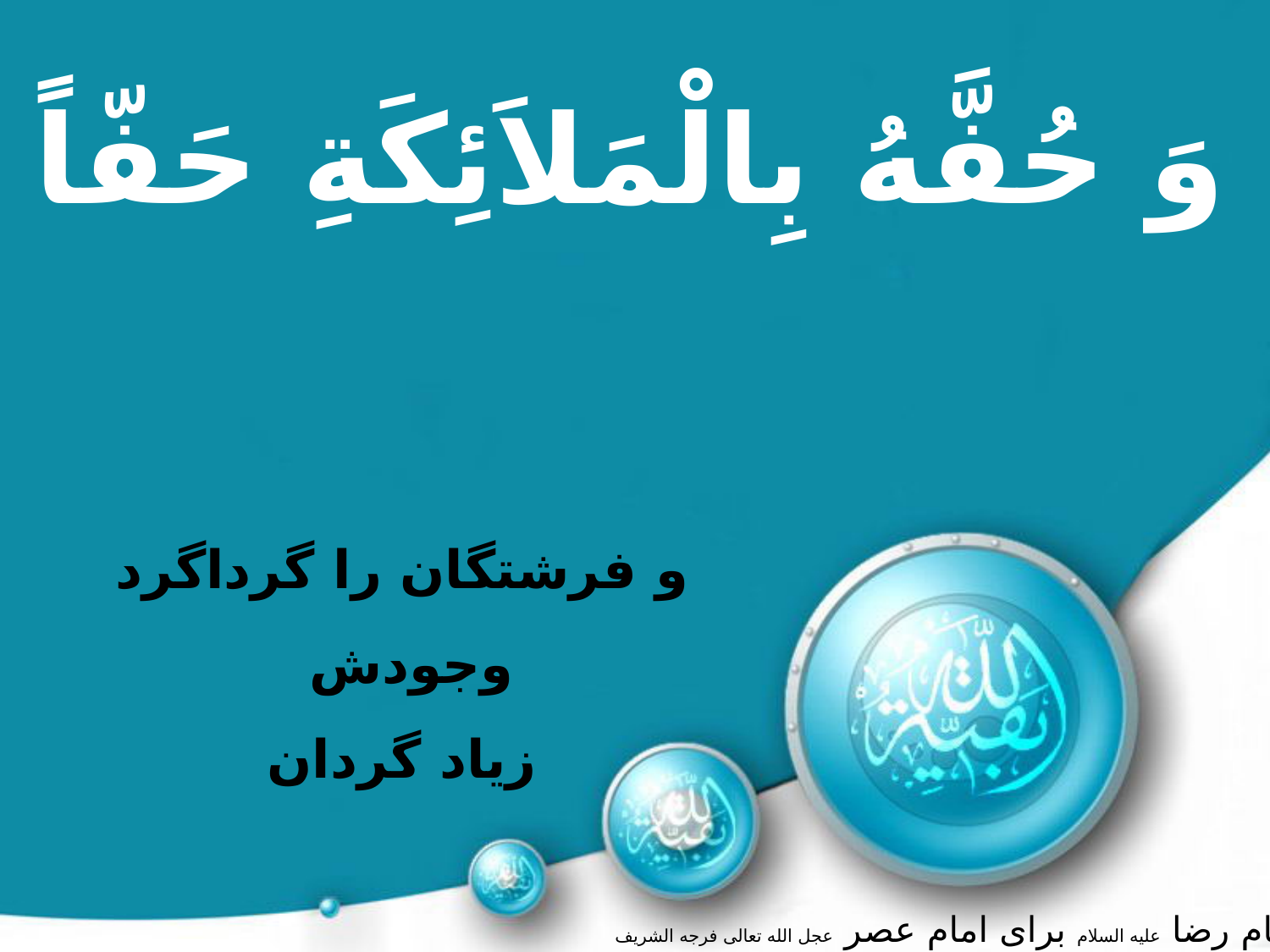

وَ حُفَّهُ بِالْمَلاَئِكَةِ حَفّاً
و فرشتگان را گرداگرد وجودش
زیاد گردان